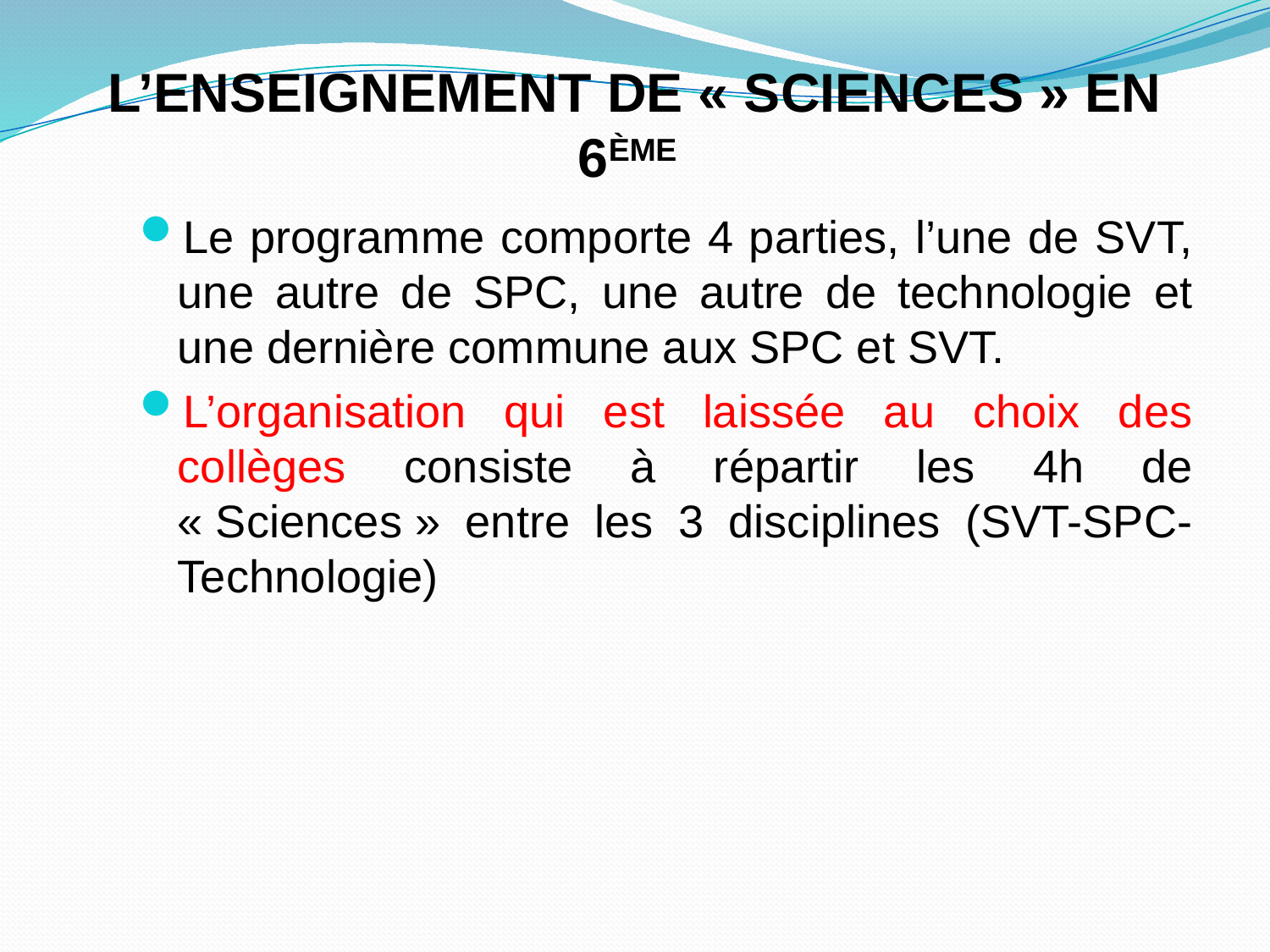

# L’ENSEIGNEMENT DE « SCIENCES » EN 6ÈME
Le programme comporte 4 parties, l’une de SVT, une autre de SPC, une autre de technologie et une dernière commune aux SPC et SVT.
L’organisation qui est laissée au choix des collèges consiste à répartir les 4h de « Sciences » entre les 3 disciplines (SVT-SPC-Technologie)